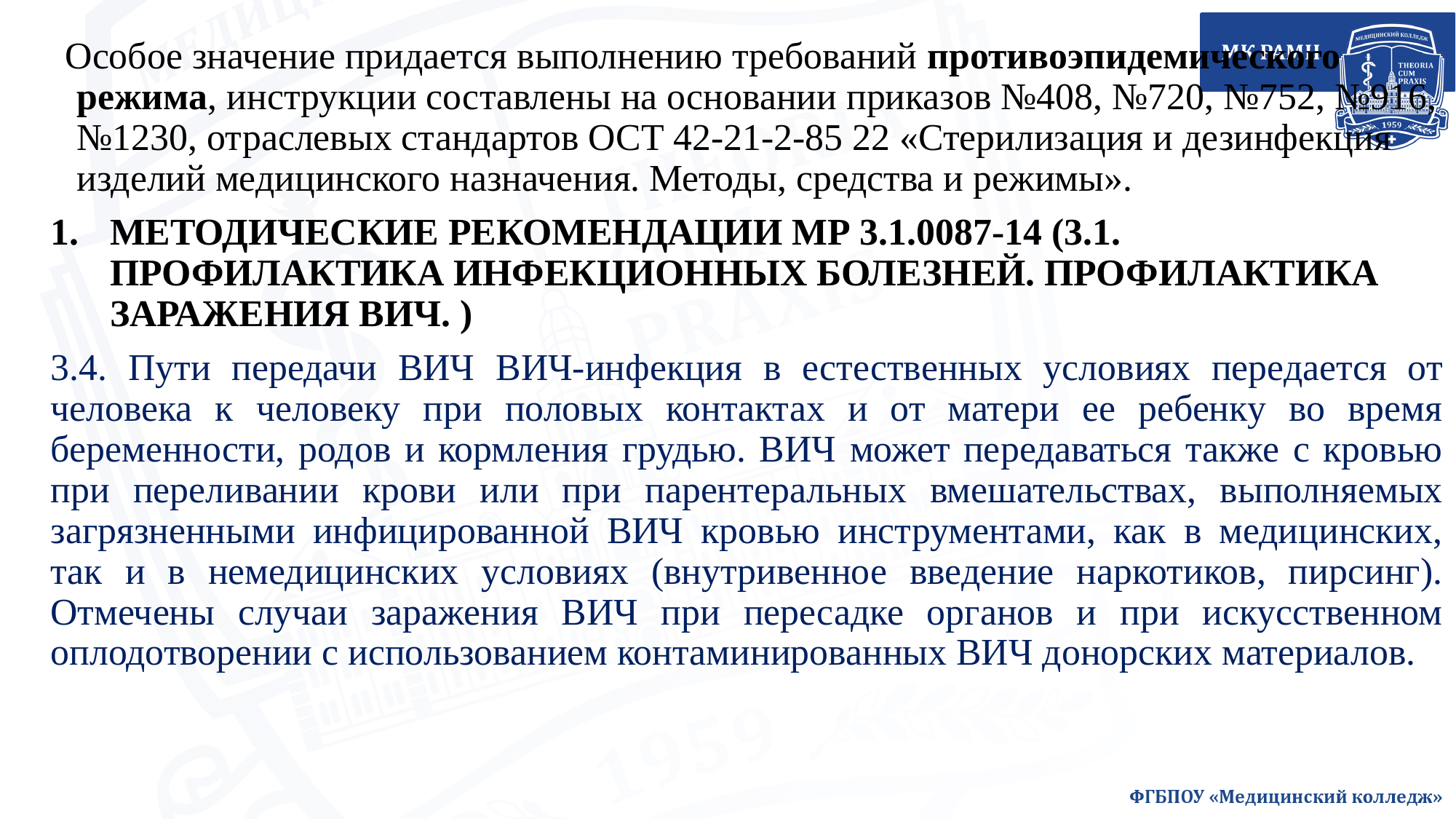

Особое значение придается выполнению требований противоэпидемического режима, инструкции составлены на основании приказов №408, №720, №752, №916, №1230, отраслевых стандартов ОСТ 42-21-2-85 22 «Стерилизация и дезинфекция изделий медицинского назначения. Методы, средства и режимы».
МЕТОДИЧЕСКИЕ РЕКОМЕНДАЦИИ МР 3.1.0087-14 (3.1. ПРОФИЛАКТИКА ИНФЕКЦИОННЫХ БОЛЕЗНЕЙ. ПРОФИЛАКТИКА ЗАРАЖЕНИЯ ВИЧ. )
3.4. Пути передачи ВИЧ ВИЧ-инфекция в естественных условиях передается от человека к человеку при половых контактах и от матери ее ребенку во время беременности, родов и кормления грудью. ВИЧ может передаваться также с кровью при переливании крови или при парентеральных вмешательствах, выполняемых загрязненными инфицированной ВИЧ кровью инструментами, как в медицинских, так и в немедицинских условиях (внутривенное введение наркотиков, пирсинг). Отмечены случаи заражения ВИЧ при пересадке органов и при искусственном оплодотворении с использованием контаминированных ВИЧ донорских материалов.